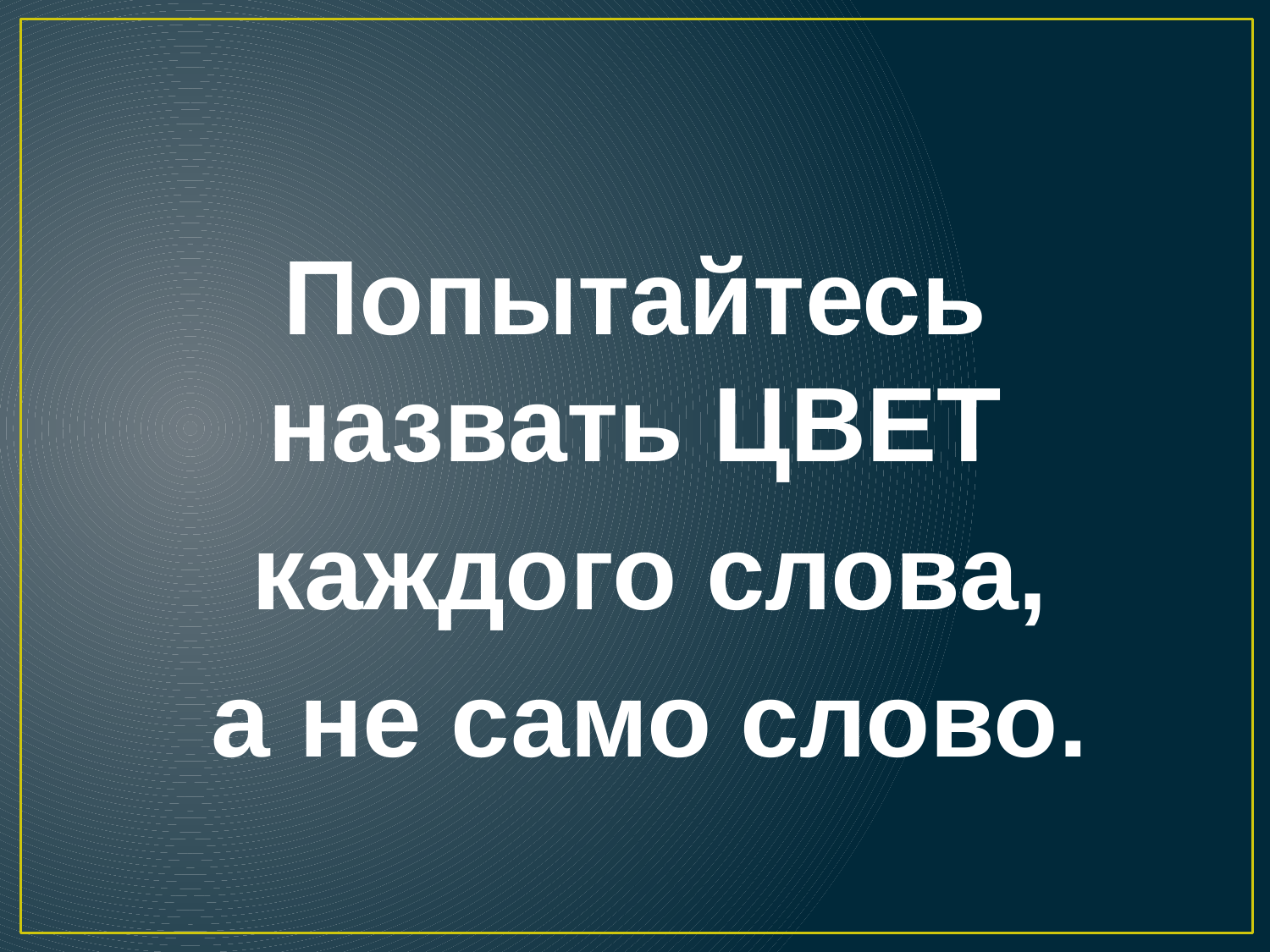

#
Попытайтесь назвать ЦВЕТ
 каждого слова,
 а не само слово.